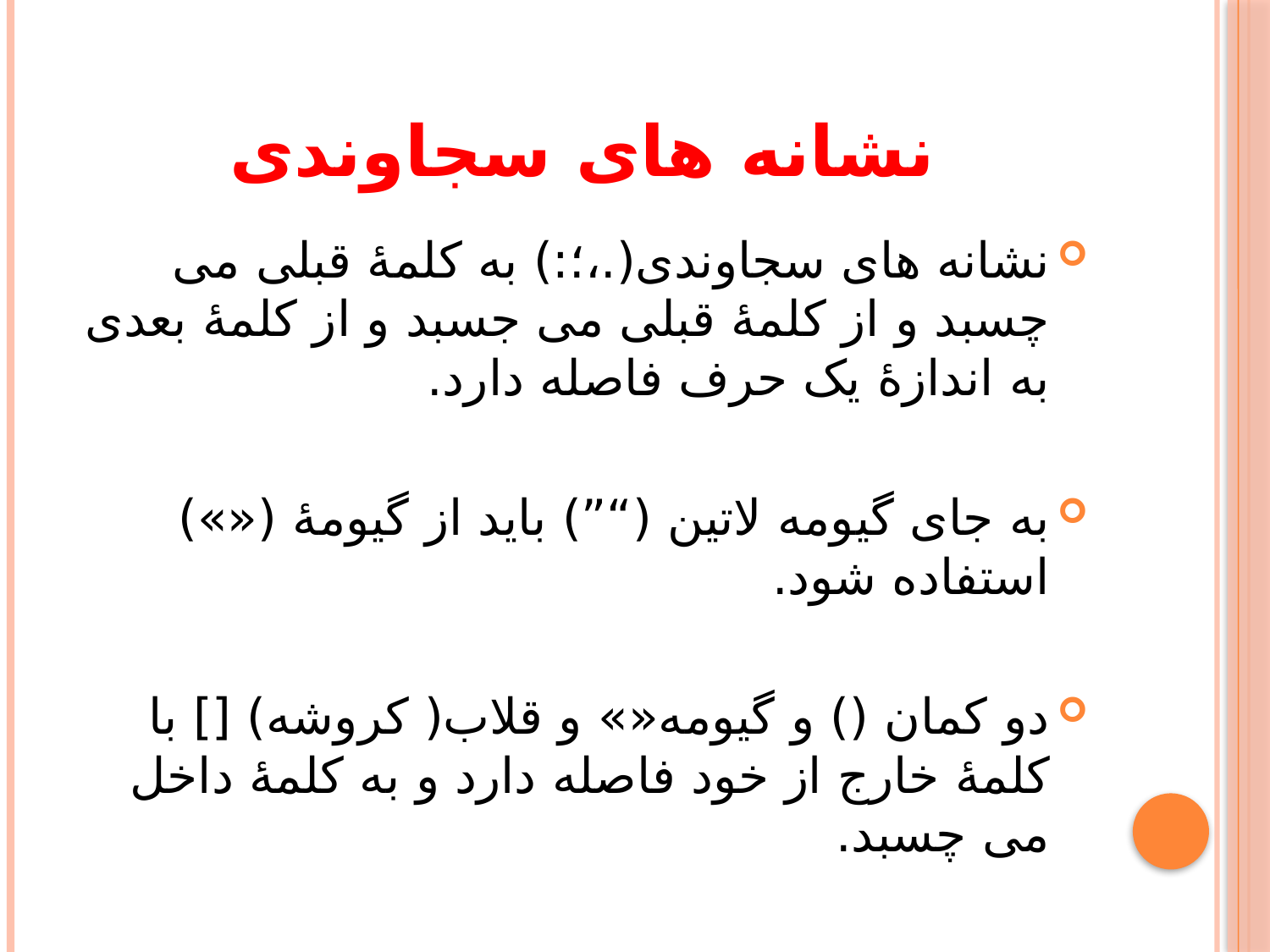

# نشانه های سجاوندی
نشانه های سجاوندی(.،؛:) به کلمۀ قبلی می چسبد و از کلمۀ قبلی می جسبد و از کلمۀ بعدی به اندازۀ یک حرف فاصله دارد.

به جای گیومه لاتین (“”) باید از گیومۀ («») استفاده شود.

دو کمان () و گیومه«» و قلاب( کروشه) [] با کلمۀ خارج از خود فاصله دارد و به کلمۀ داخل می چسبد.